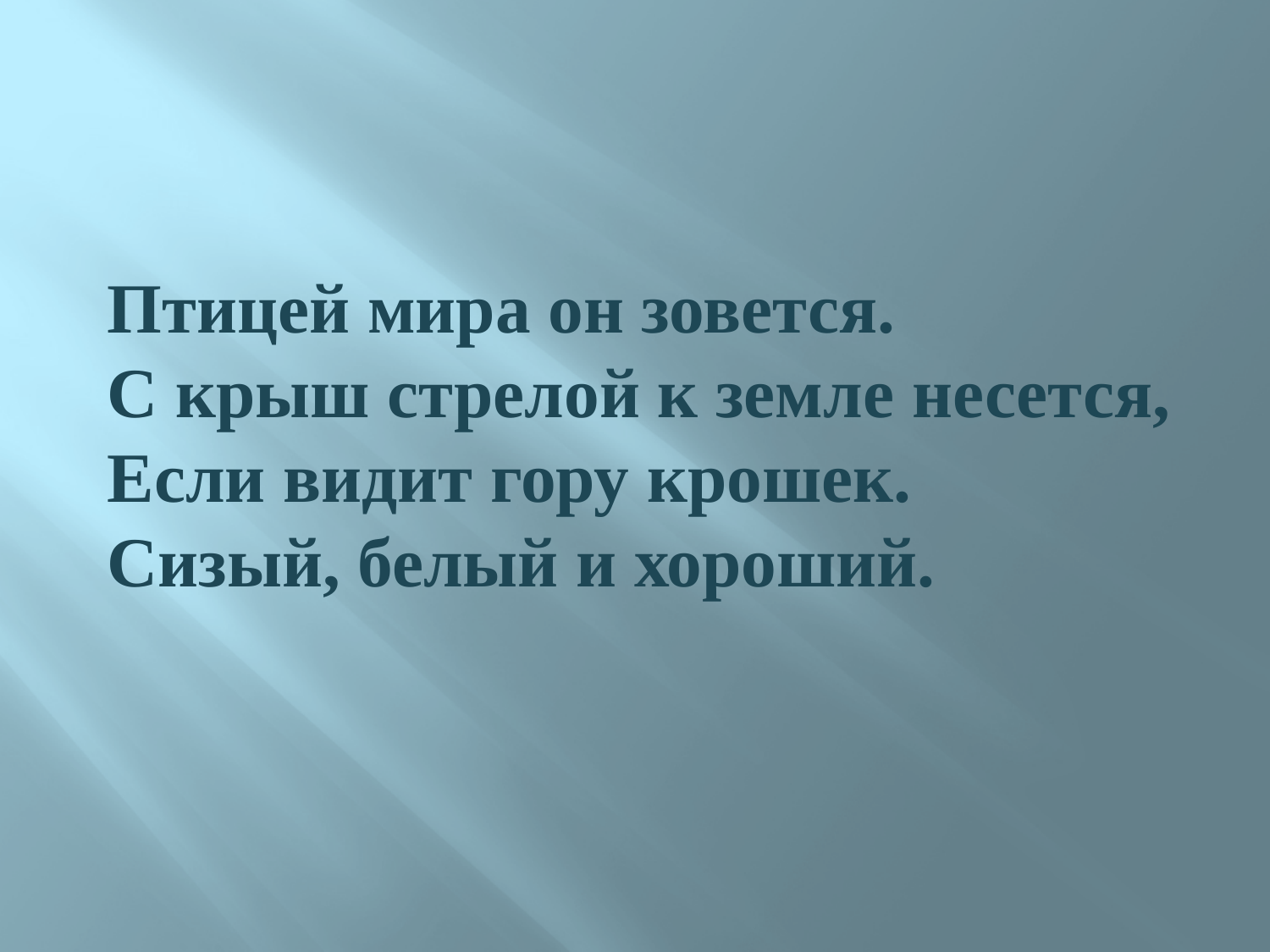

Птицей мира он зовется.
С крыш стрелой к земле несется,
Если видит гору крошек.
Сизый, белый и хороший.